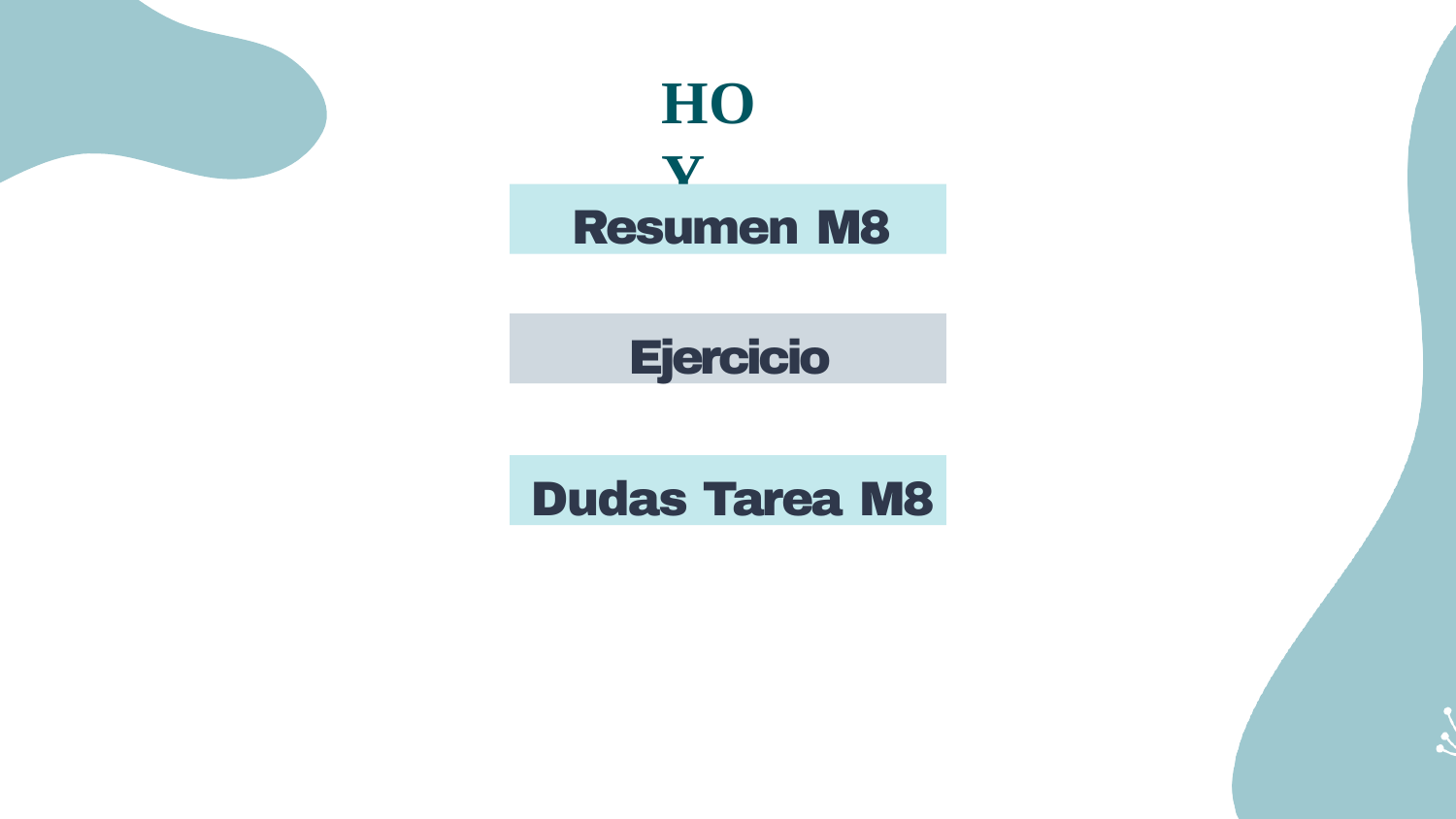

# HOY
Resumen M8
Ejercicio
Dudas Tarea M8